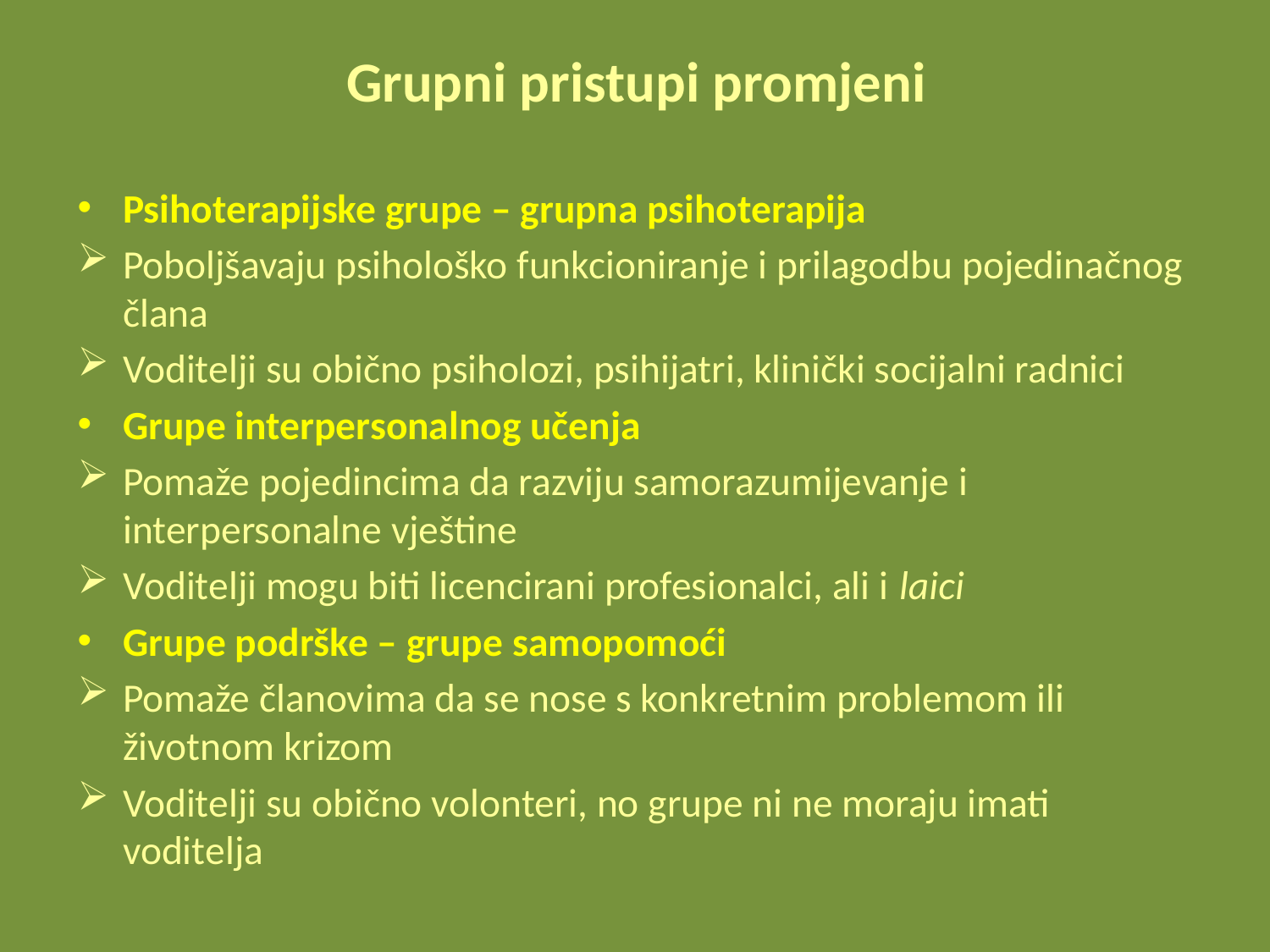

# Grupni pristupi promjeni
Psihoterapijske grupe – grupna psihoterapija
Poboljšavaju psihološko funkcioniranje i prilagodbu pojedinačnog člana
Voditelji su obično psiholozi, psihijatri, klinički socijalni radnici
Grupe interpersonalnog učenja
Pomaže pojedincima da razviju samorazumijevanje i interpersonalne vještine
Voditelji mogu biti licencirani profesionalci, ali i laici
Grupe podrške – grupe samopomoći
Pomaže članovima da se nose s konkretnim problemom ili životnom krizom
Voditelji su obično volonteri, no grupe ni ne moraju imati voditelja